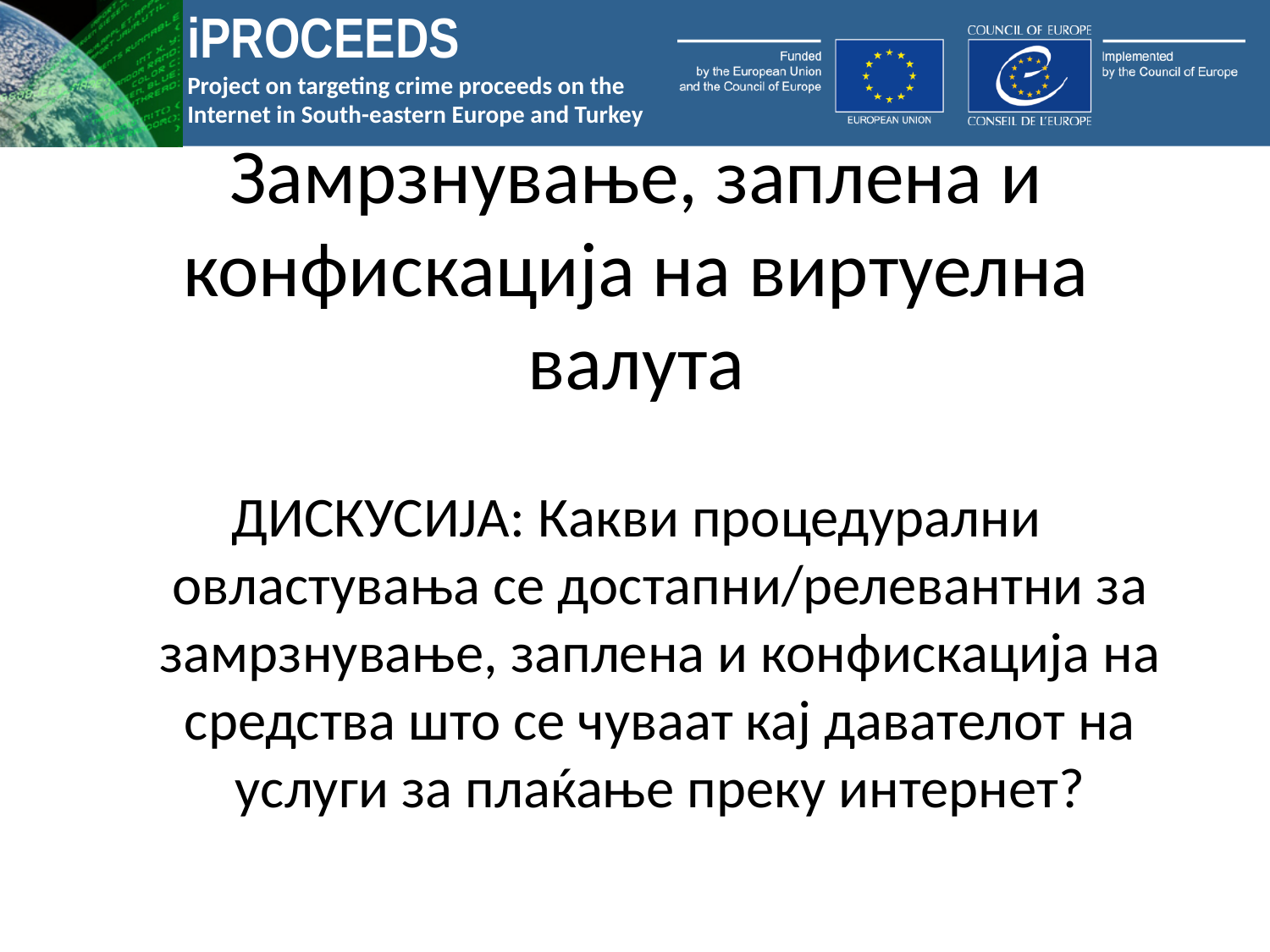

# Замрзнување, заплена и конфискација на виртуелна валута

ДИСКУСИЈА: Какви процедурални овластувања се достапни/релевантни за замрзнување, заплена и конфискација на средства што се чуваат кај давателот на услуги за плаќање преку интернет?